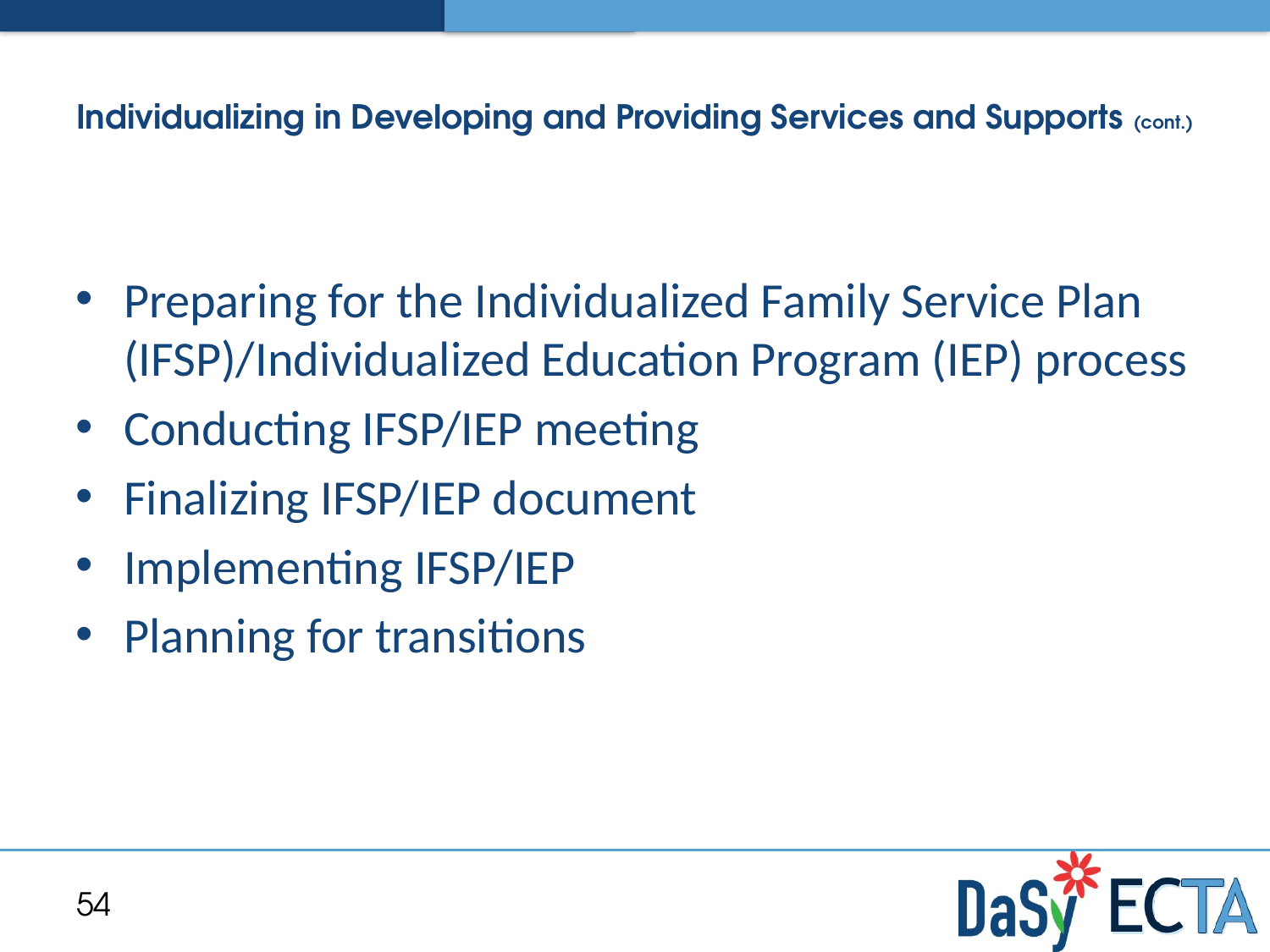

# Individualizing in Developing and Providing Services and Supports (cont.)

Preparing for the Individualized Family Service Plan (IFSP)/Individualized Education Program (IEP) process
Conducting IFSP/IEP meeting
Finalizing IFSP/IEP document
Implementing IFSP/IEP
Planning for transitions
54